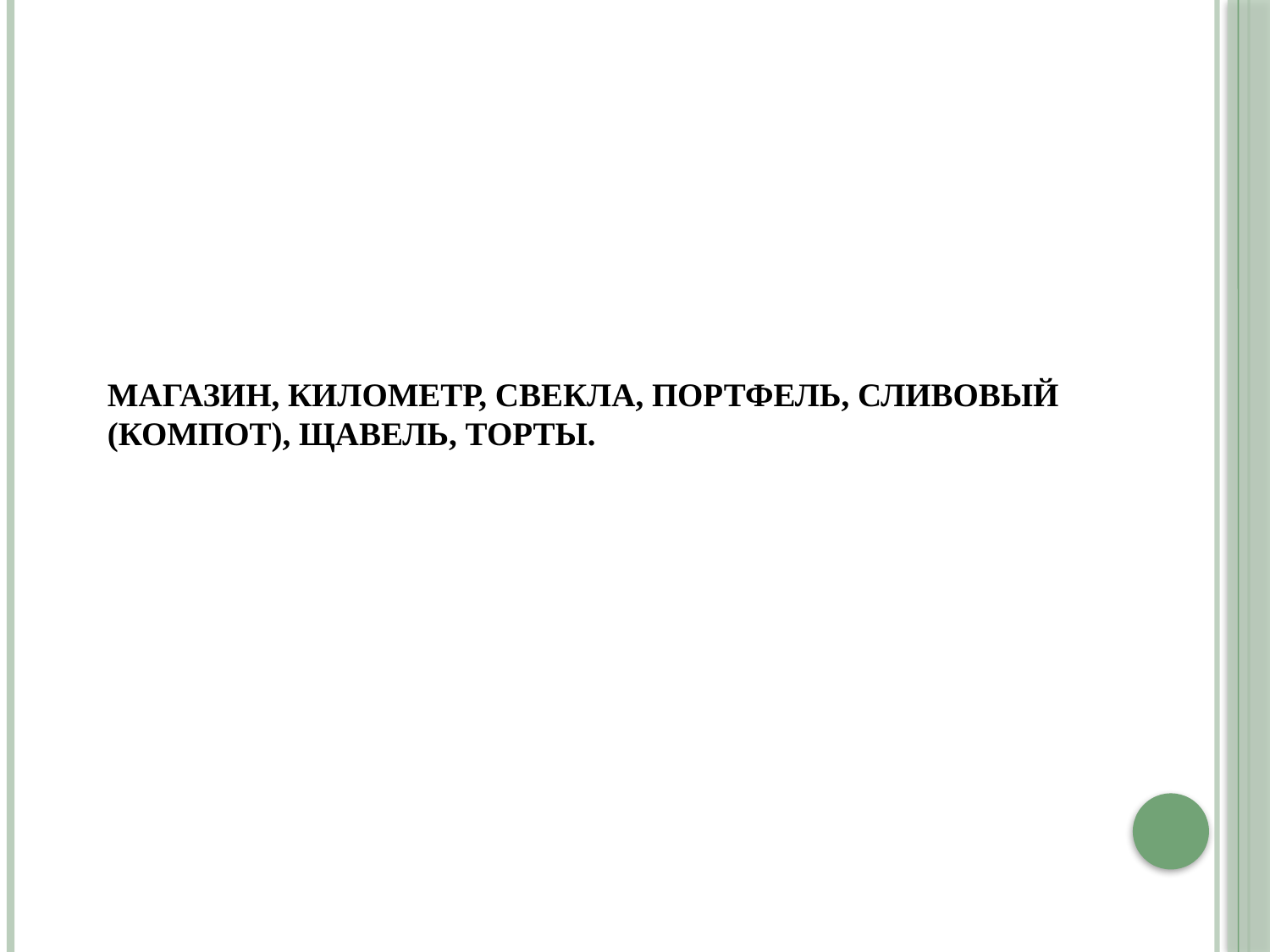

# магазИн, килОметр, свеклА, портфЕль, слИвовый (компот), щавЕль, тортЫ.